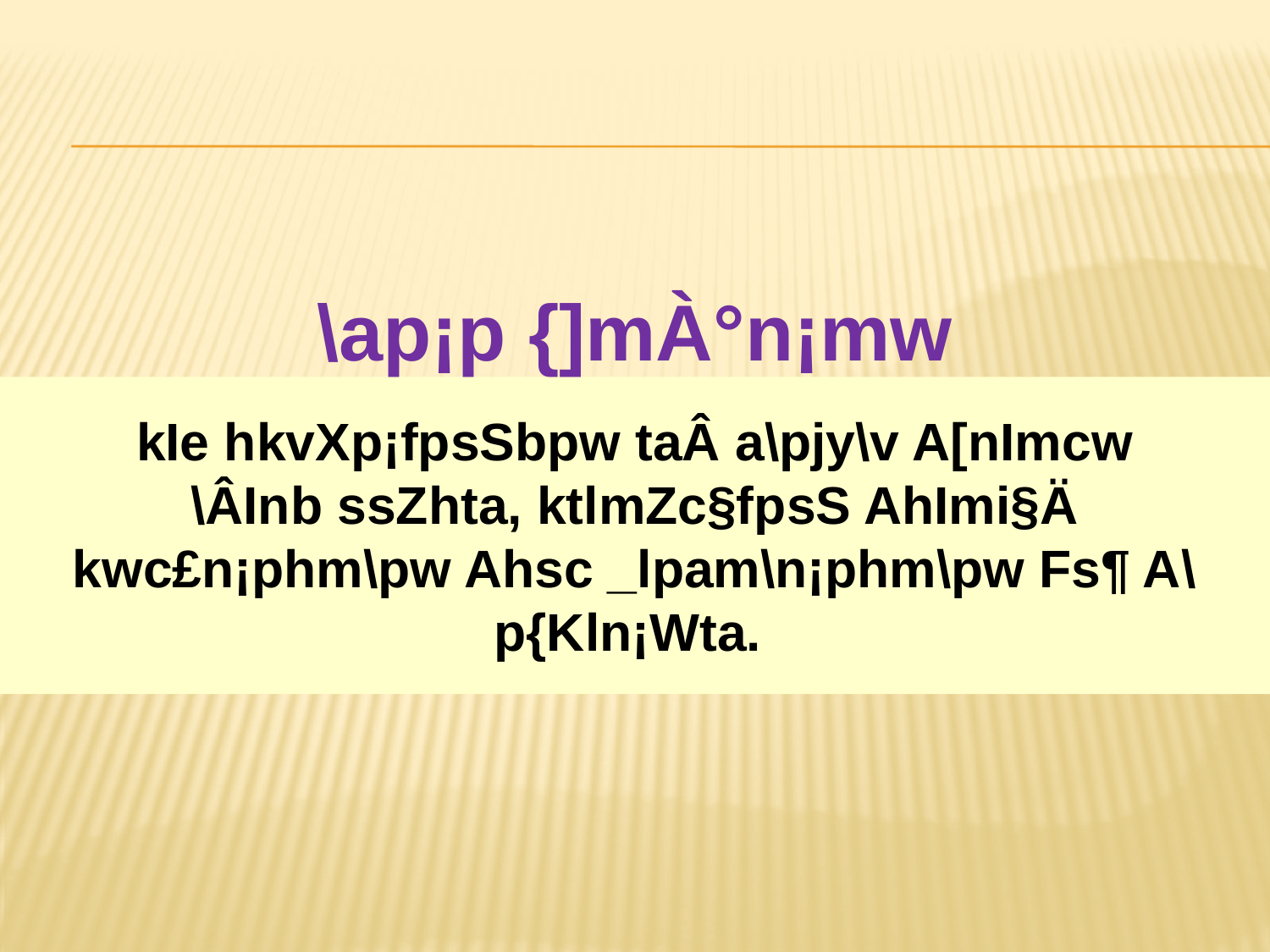

\ap¡p {]mÀ°n¡mw

kIe hkvXp¡fpsSbpw taÂ a\pjy\v A[nImcw
\ÂInb ssZhta, ktlmZc§fpsS AhImi§Ä kwc£n¡phm\pw Ahsc _lpam\n¡phm\pw Fs¶ A\p{Kln¡Wta.